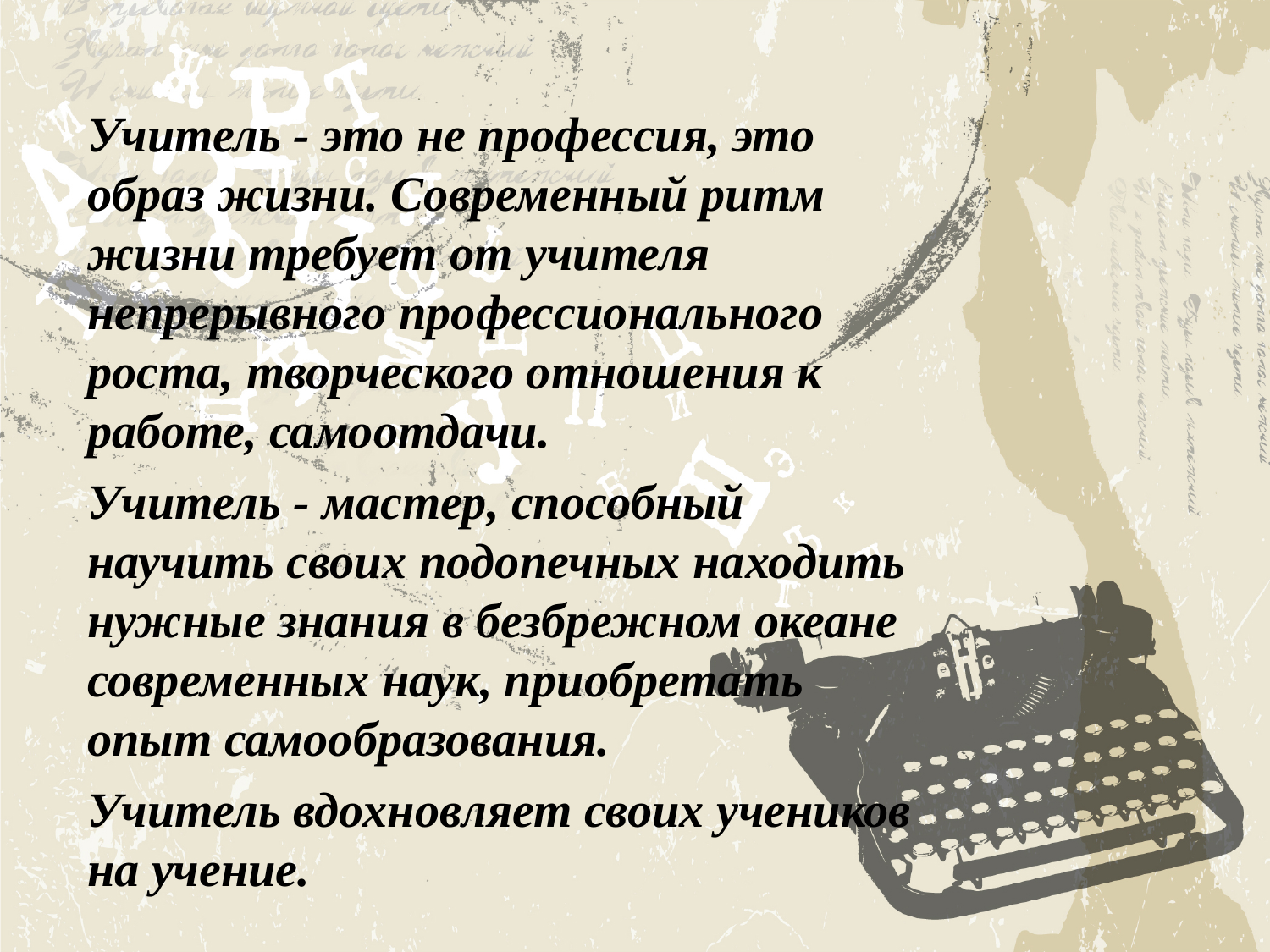

Учитель - это не профессия, это образ жизни. Современный ритм жизни требует от учителя непрерывного профессионального роста, творческого отношения к работе, самоотдачи.
Учитель - мастер, способный научить своих подопечных находить нужные знания в безбрежном океане современных наук, приобретать опыт самообразования.
Учитель вдохновляет своих учеников на учение.